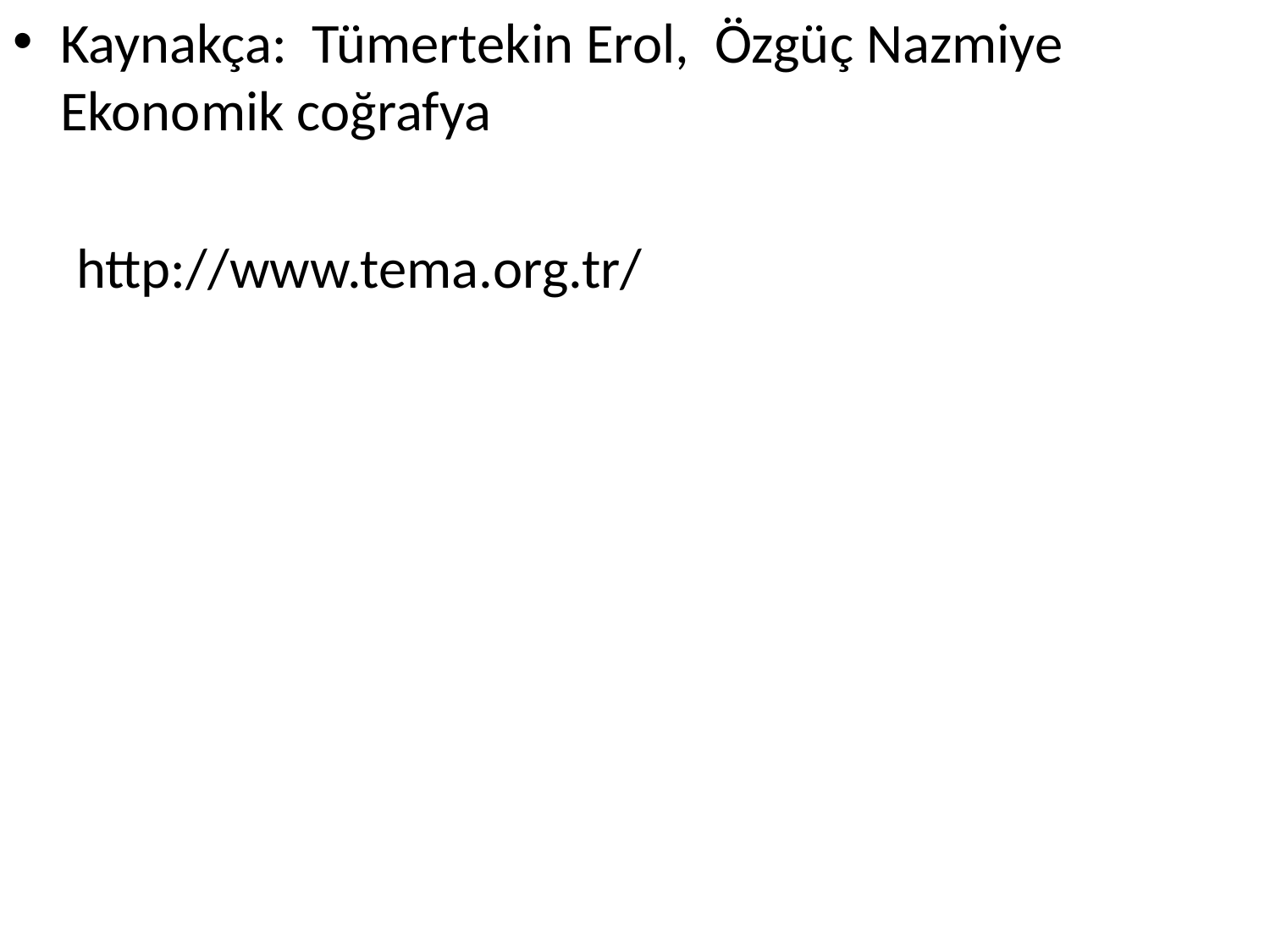

Kaynakça:  Tümertekin Erol,  Özgüç Nazmiye Ekonomik coğrafya

     http://www.tema.org.tr/